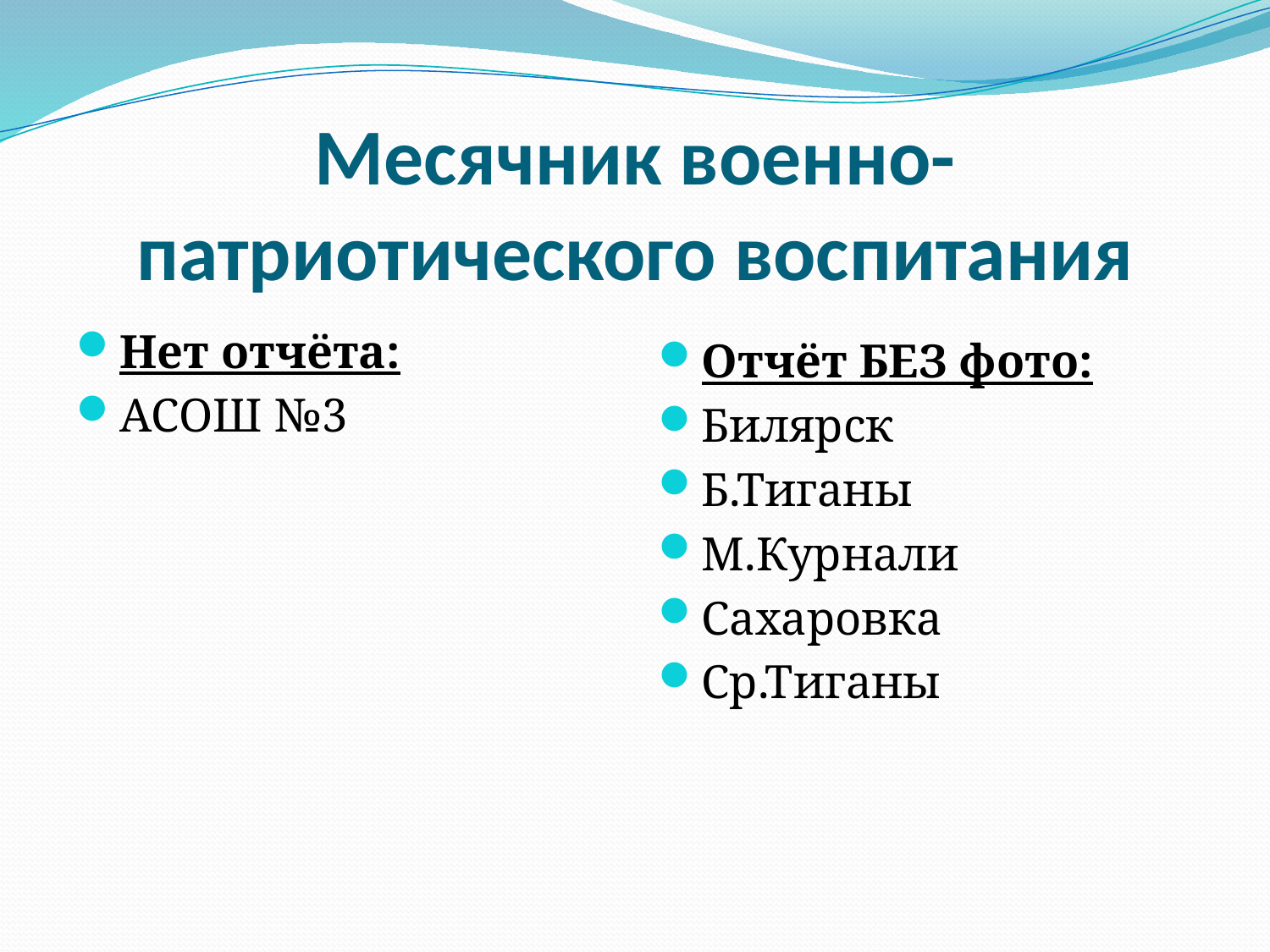

# Месячник военно-патриотического воспитания
Нет отчёта:
АСОШ №3
Отчёт БЕЗ фото:
Билярск
Б.Тиганы
М.Курнали
Сахаровка
Ср.Тиганы